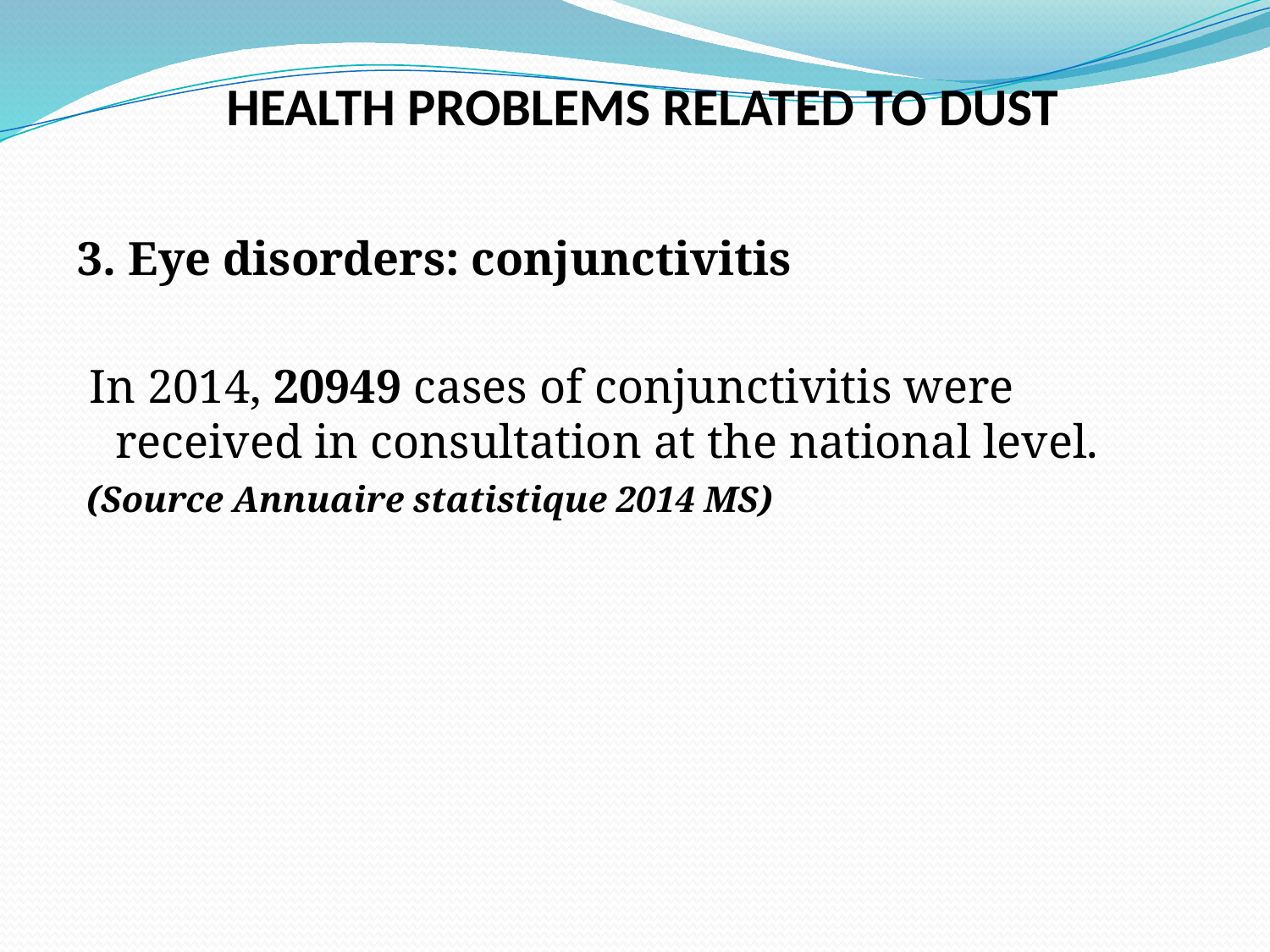

HEALTH PROBLEMS RELATED TO DUST

3. Eye disorders: conjunctivitis

 In 2014, 20949 cases of conjunctivitis were received in consultation at the national level.
 (Source Annuaire statistique 2014 MS)